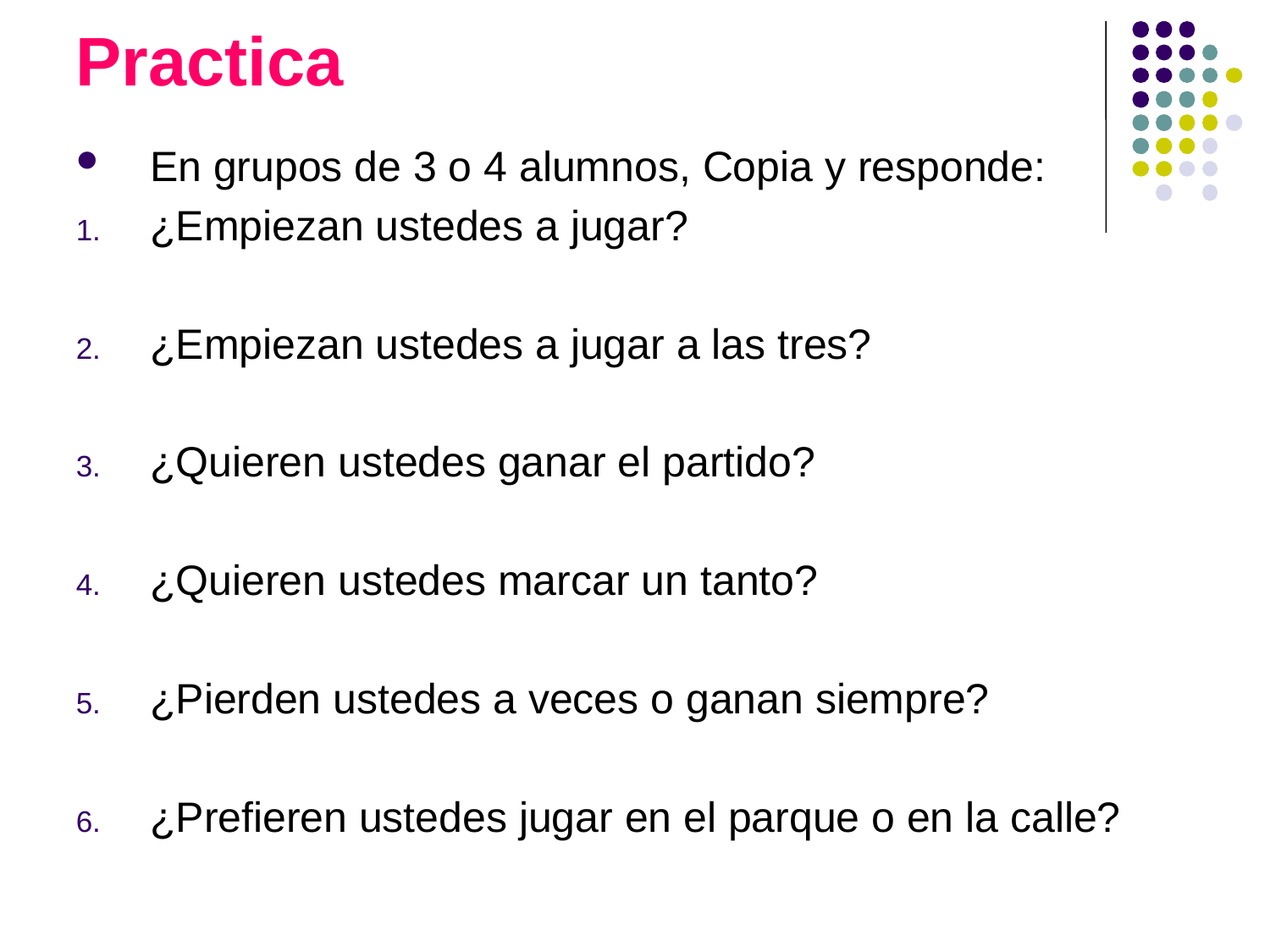

Practica
En grupos de 3 o 4 alumnos, Copia y responde:
¿Empiezan ustedes a jugar?

¿Empiezan ustedes a jugar a las tres?

¿Quieren ustedes ganar el partido?

¿Quieren ustedes marcar un tanto?

¿Pierden ustedes a veces o ganan siempre?

¿Prefieren ustedes jugar en el parque o en la calle?